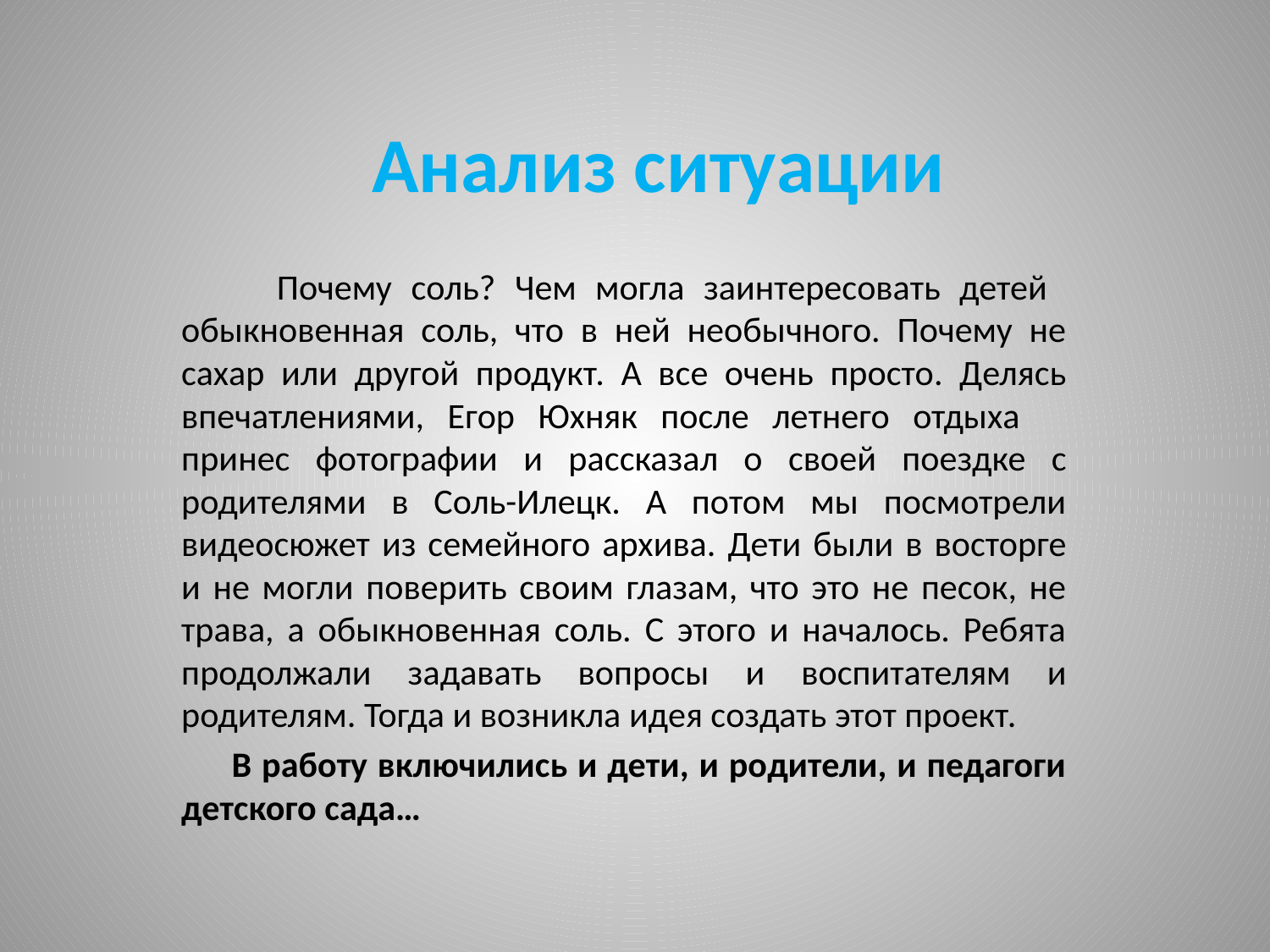

# Анализ ситуации
     Почему соль? Чем могла заинтересовать детей  обыкновенная соль, что в ней необычного. Почему не сахар или другой продукт. А все очень просто. Делясь впечатлениями, Егор Юхняк после летнего отдыха   принес фотографии и рассказал о своей поездке с родителями в Соль-Илецк. А потом мы посмотрели видеосюжет из семейного архива. Дети были в восторге и не могли поверить своим глазам, что это не песок, не трава, а обыкновенная соль. С этого и началось. Ребята продолжали задавать вопросы и воспитателям и родителям. Тогда и возникла идея создать этот проект.
     В работу включились и дети, и родители, и педагоги детского сада…